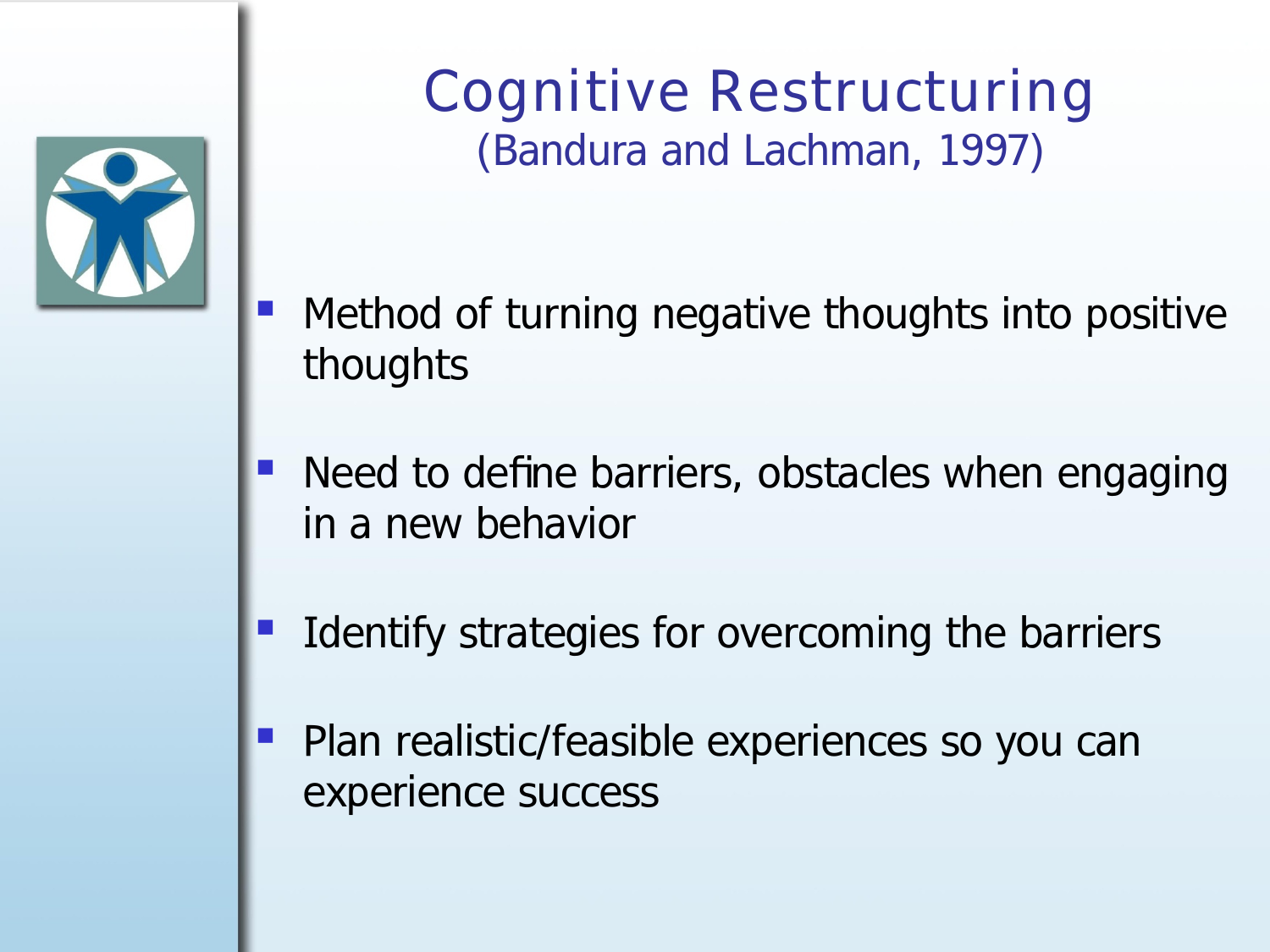

# Cognitive Restructuring (Bandura and Lachman, 1997)
Method of turning negative thoughts into positive thoughts

Need to define barriers, obstacles when engaging in a new behavior

Identify strategies for overcoming the barriers

Plan realistic/feasible experiences so you can experience success